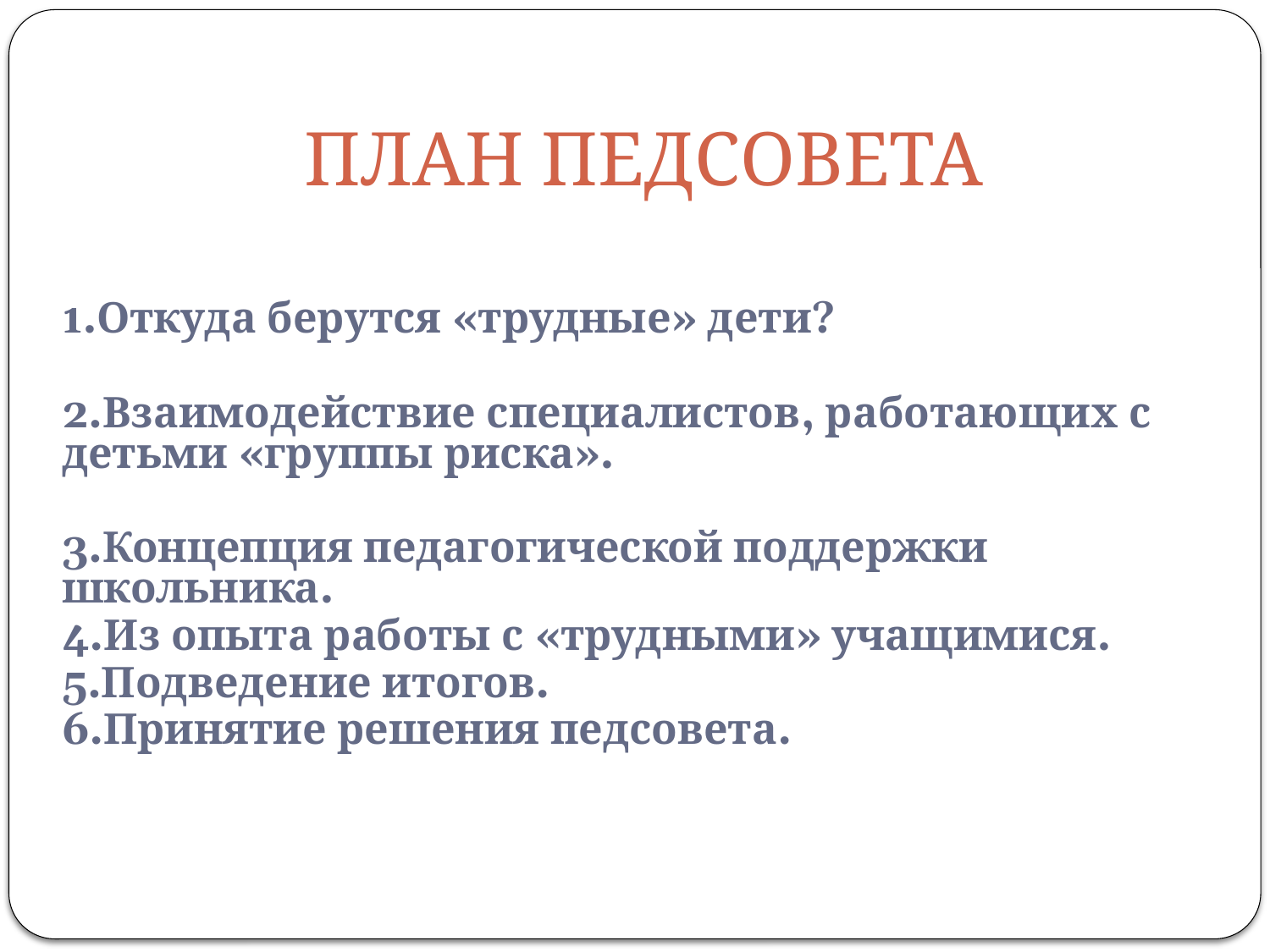

ПЛАН ПЕДСОВЕТА

1.Откуда берутся «трудные» дети?

2.Взаимодействие специалистов, работающих с детьми «группы риска».

3.Концепция педагогической поддержки школьника.
4.Из опыта работы с «трудными» учащимися.
5.Подведение итогов.
6.Принятие решения педсовета.